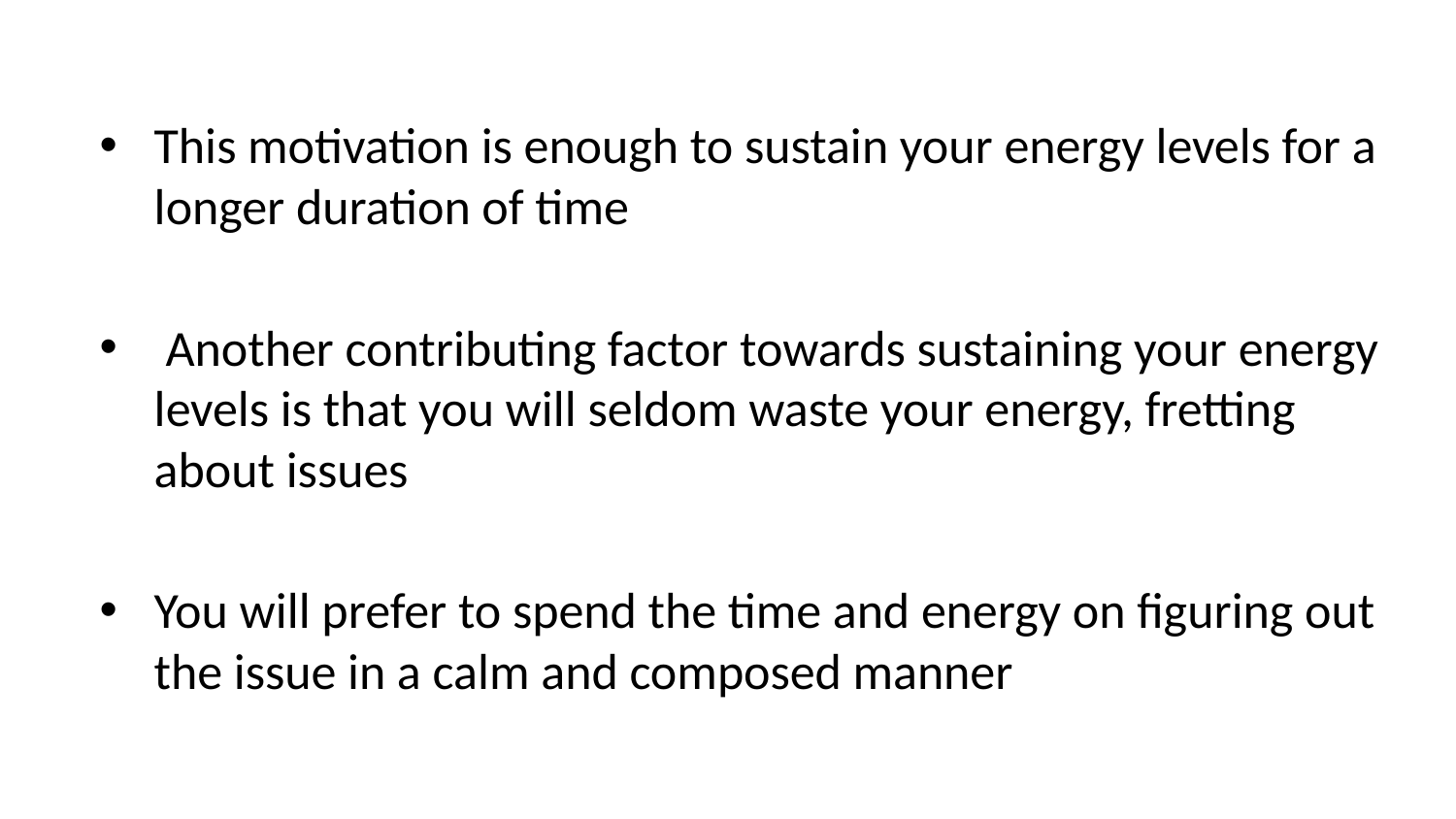

This motivation is enough to sustain your energy levels for a longer duration of time

 Another contributing factor towards sustaining your energy levels is that you will seldom waste your energy, fretting about issues

You will prefer to spend the time and energy on figuring out the issue in a calm and composed manner